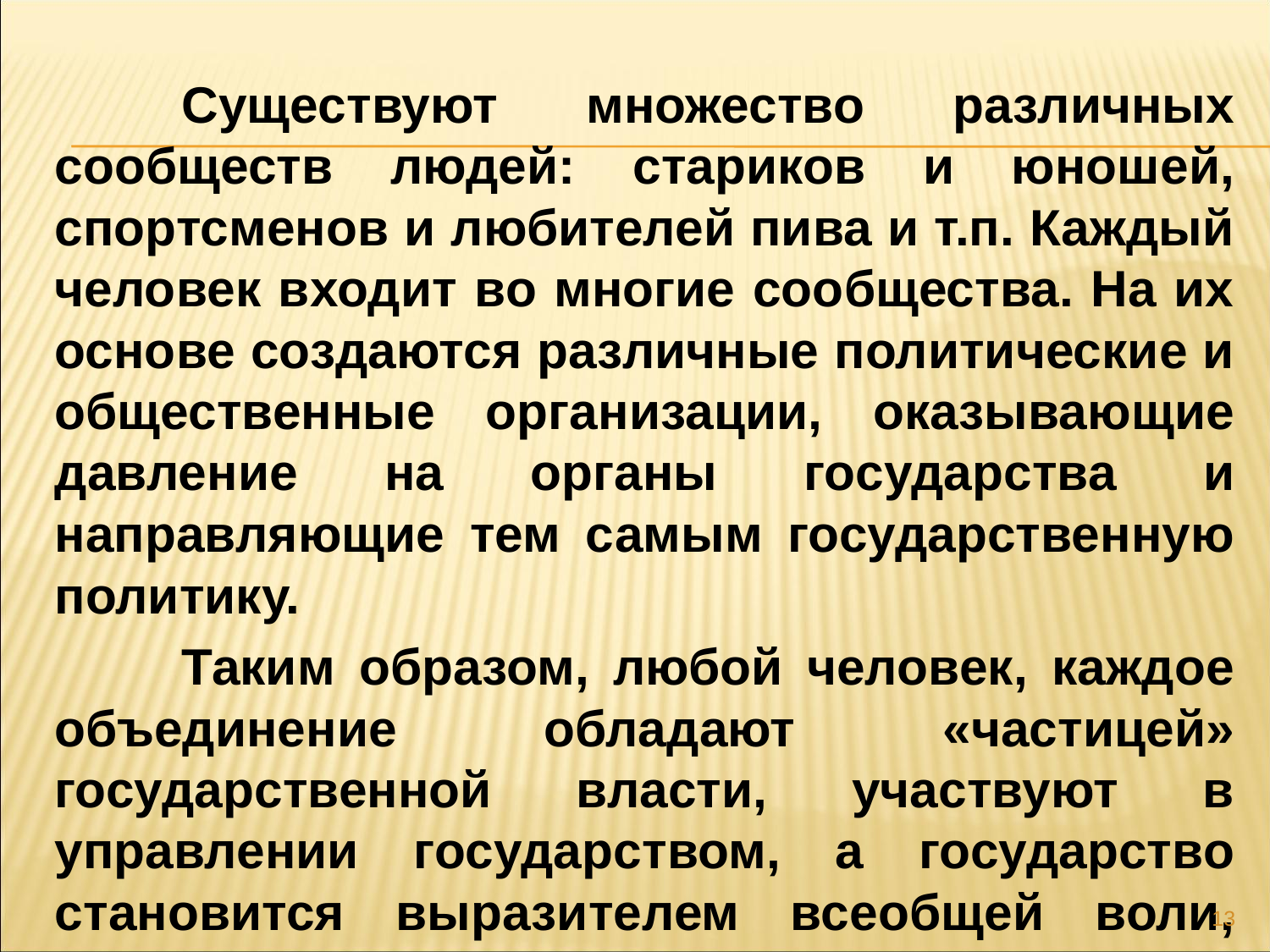

Существуют множество различных сообществ людей: стариков и юношей, спортсменов и любителей пива и т.п. Каждый человек входит во многие сообщества. На их основе создаются различные политические и общественные организации, оказывающие давление на органы государства и направляющие тем самым государственную политику.
	Таким образом, любой человек, каждое объединение обладают «частицей» государственной власти, участвуют в управлении государством, а государство становится выразителем всеобщей воли, интересов всего общества.
13